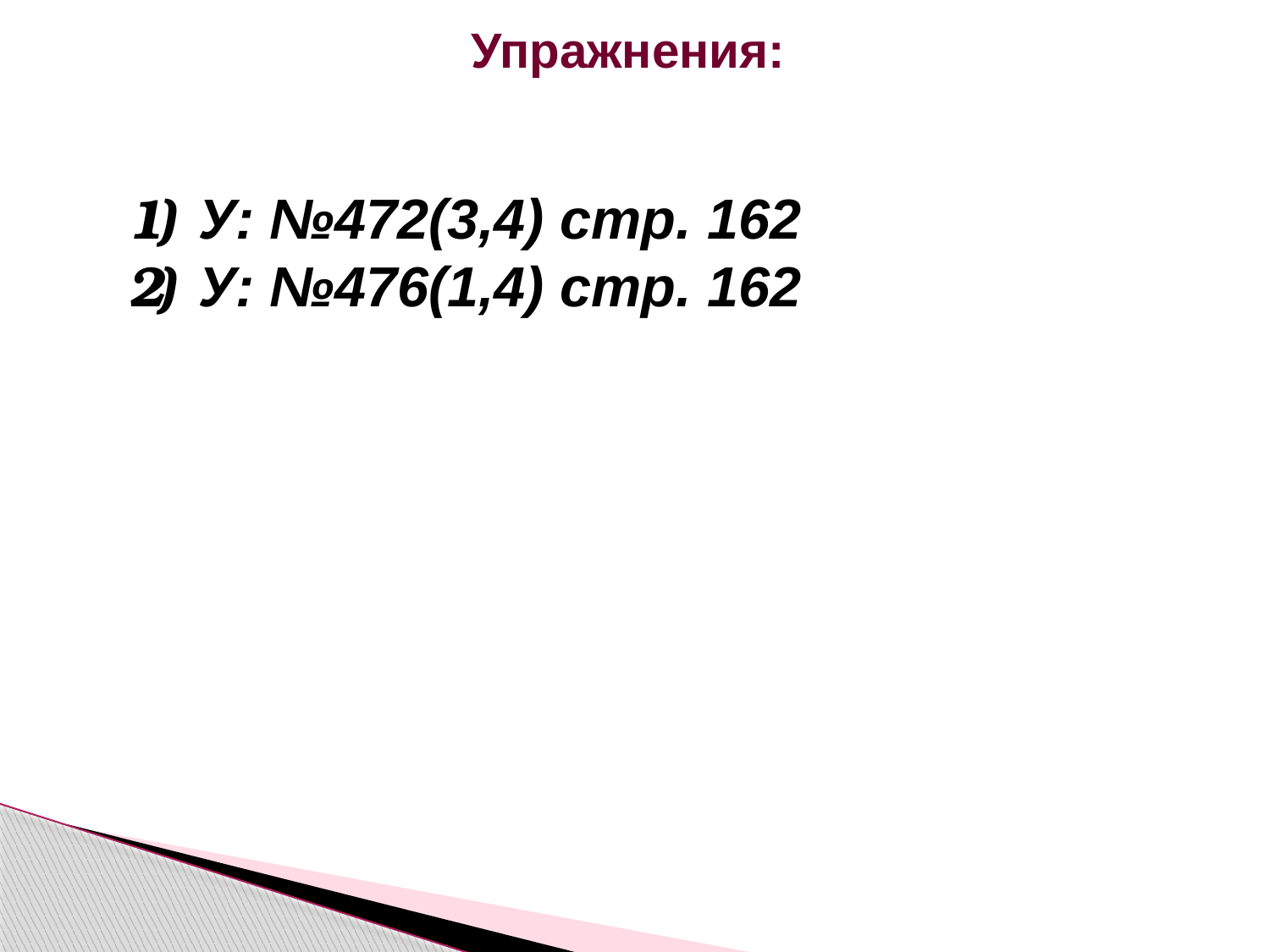

# Упражнения:
У: №472(3,4) стр. 162
У: №476(1,4) стр. 162